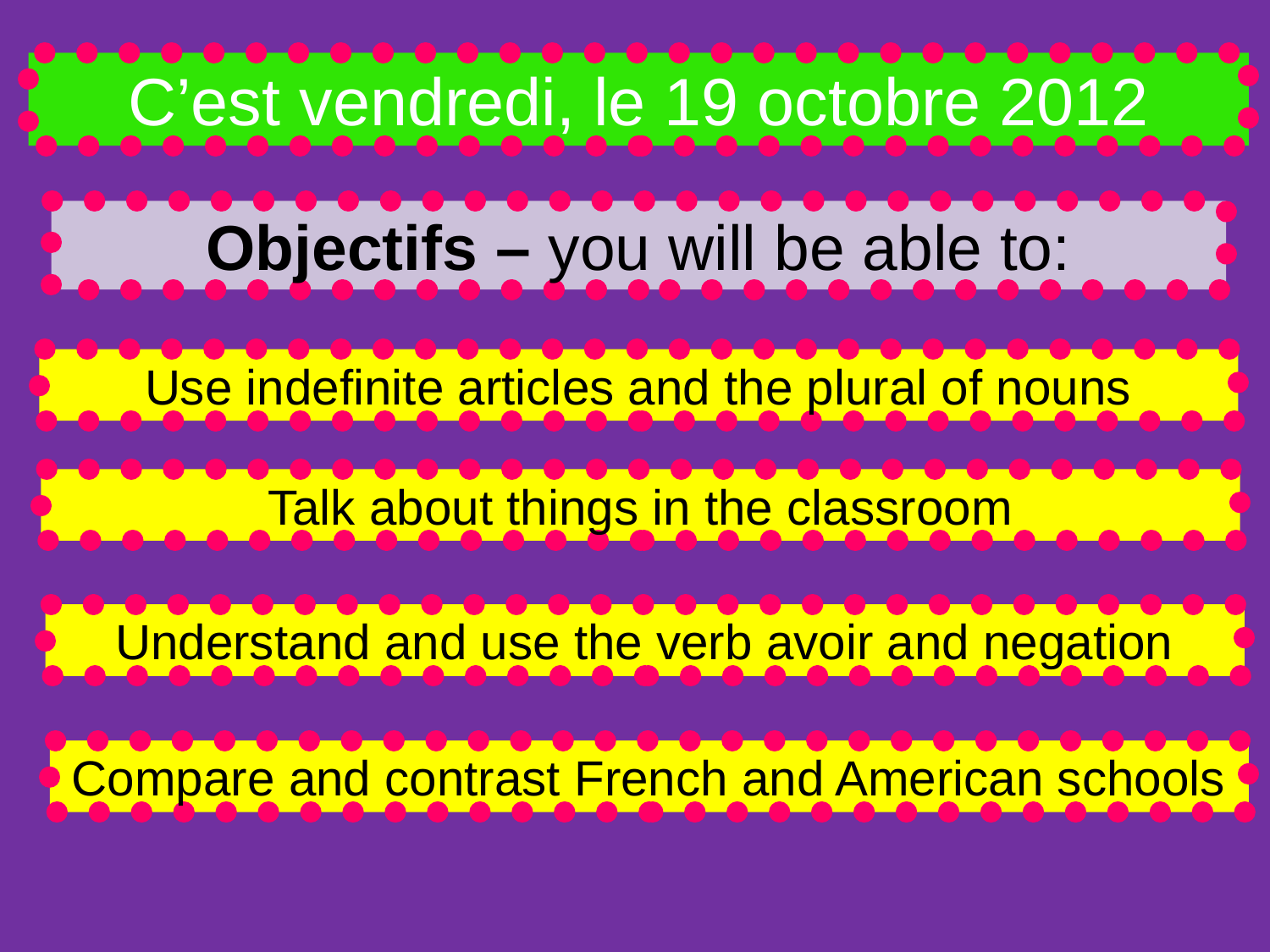

C’est vendredi, le 19 octobre 2012
Objectifs – you will be able to:
Use indefinite articles and the plural of nouns
Talk about things in the classroom
Understand and use the verb avoir and negation
Compare and contrast French and American schools